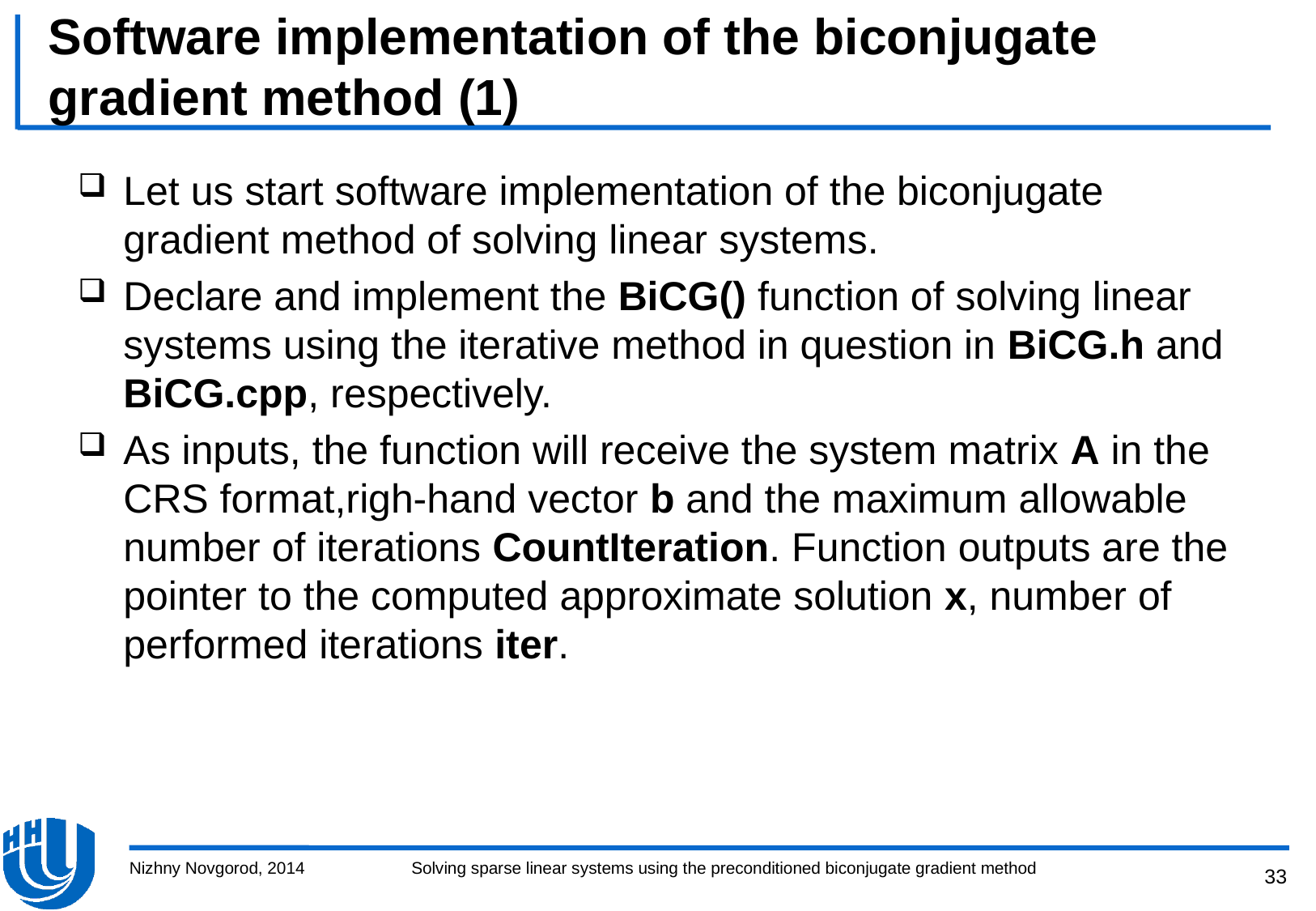

# Software implementation of the biconjugate gradient method (1)
Let us start software implementation of the biconjugate gradient method of solving linear systems.
Declare and implement the BiCG() function of solving linear systems using the iterative method in question in BiCG.h and BiCG.cpp, respectively.
As inputs, the function will receive the system matrix A in the CRS format,righ-hand vector b and the maximum allowable number of iterations CountIteration. Function outputs are the pointer to the computed approximate solution x, number of performed iterations iter.
Nizhny Novgorod, 2014
Solving sparse linear systems using the preconditioned biconjugate gradient method